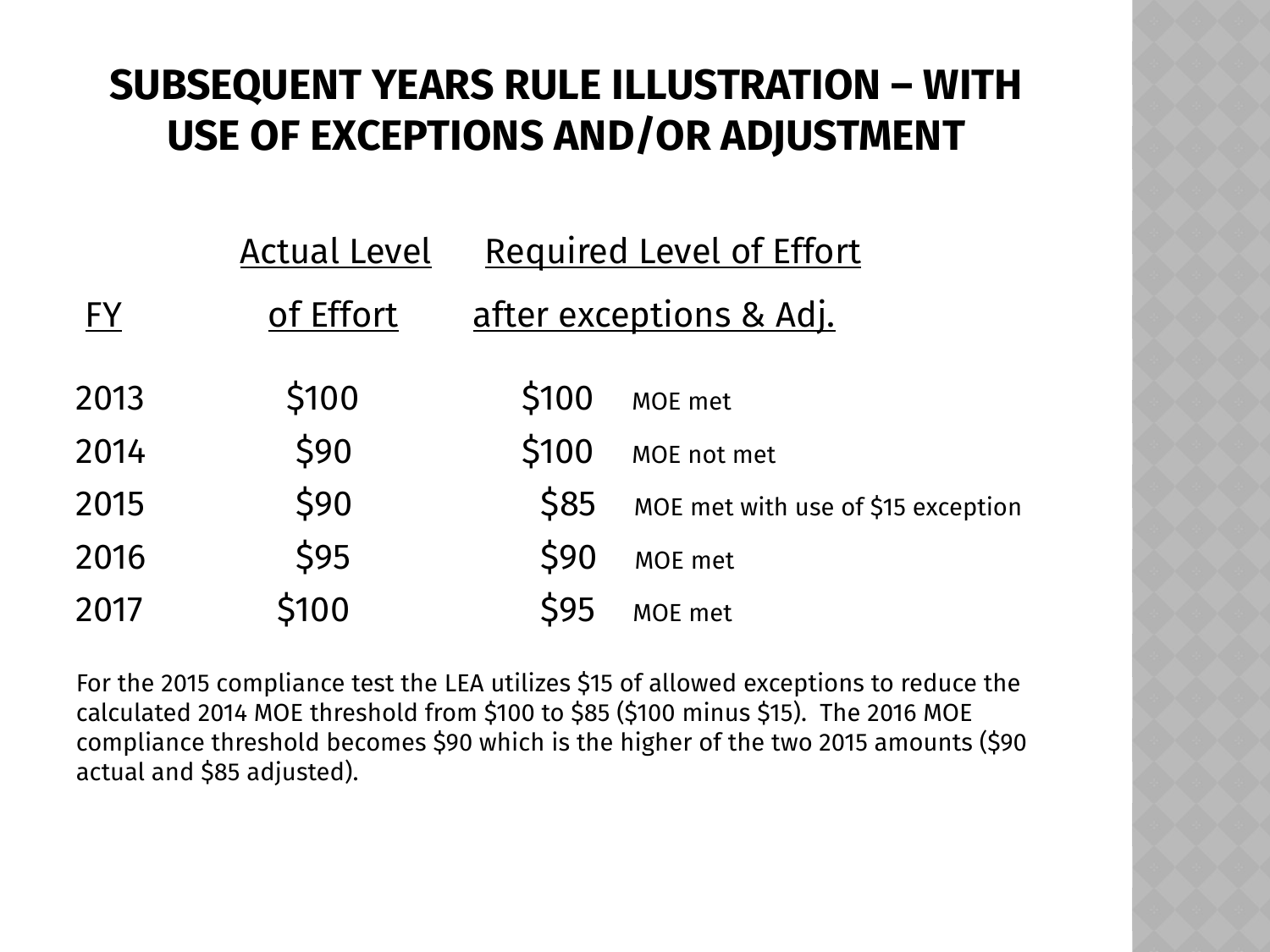

# Subsequent years rule illustration – with use of exceptions and/or adjustment
	    Actual Level	   Required Level of Effort
 FY	       of Effort        after exceptions & Adj.

2013	         $100	       $100    MOE met
2014	          $90	       $100    MOE not met
2015	          $90	         $85    MOE met with use of $15 exception
2016	          $95	         $90    MOE met
2017	        $100	         $95    MOE met

For the 2015 compliance test the LEA utilizes $15 of allowed exceptions to reduce the calculated 2014 MOE threshold from $100 to $85 ($100 minus $15).  The 2016 MOE compliance threshold becomes $90 which is the higher of the two 2015 amounts ($90 actual and $85 adjusted).